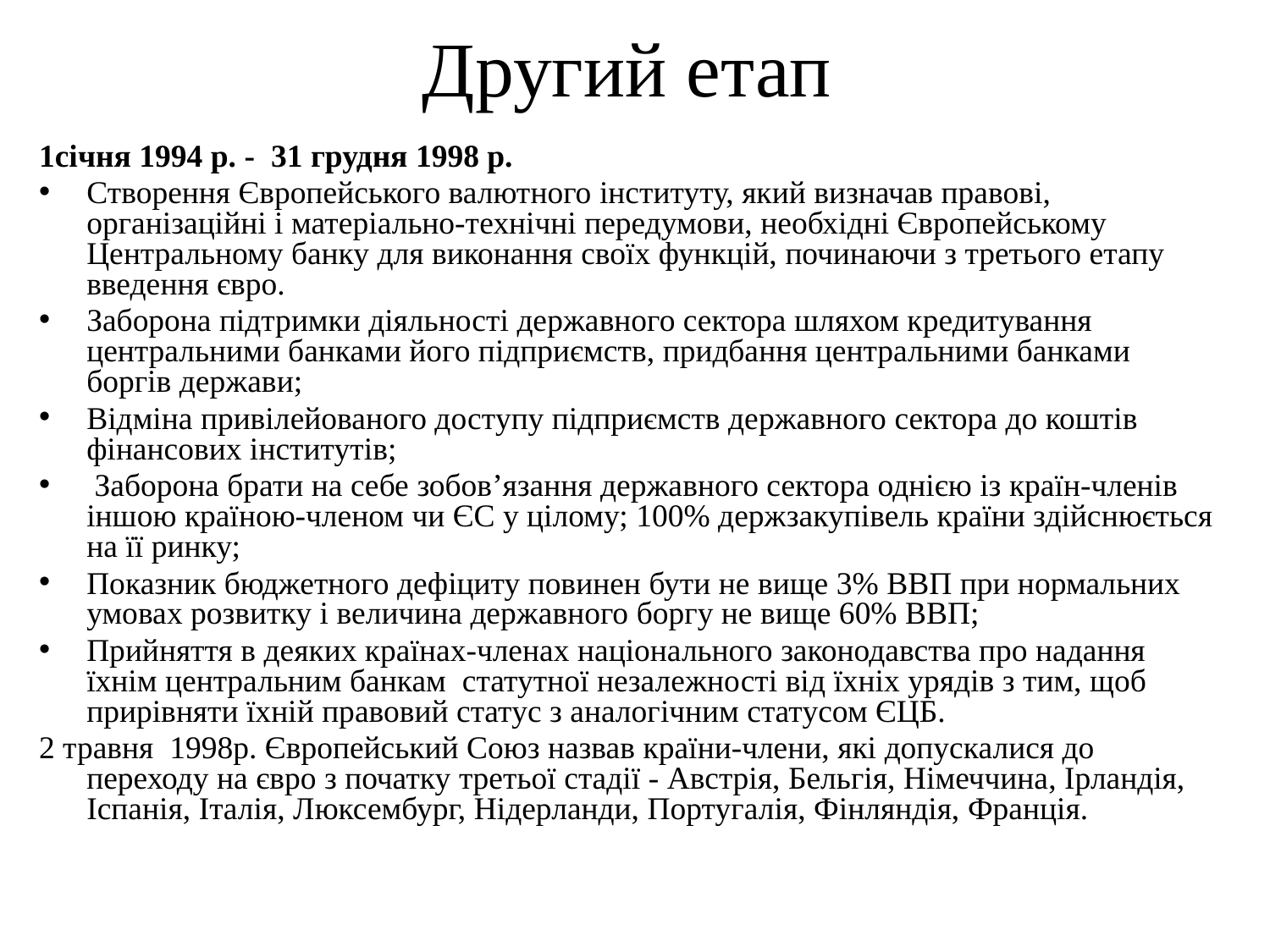

Другий етап
1січня 1994 р. -  31 грудня 1998 р.
Створення Європейського валютного інституту, який визначав правові, організаційні і матеріально-технічні передумови, необхідні Європейському Центральному банку для виконання своїх функцій, починаючи з третього етапу введення євро.
Заборона підтримки діяльності державного сектора шляхом кредитування центральними банками його підприємств, придбання центральними банками боргів держави;
Відміна привілейованого доступу підприємств державного сектора до коштів фінансових інститутів;
 Заборона брати на себе зобов’язання державного сектора однією із країн-членів іншою країною-членом чи ЄС у цілому; 100% держзакупівель країни здійснюється на її ринку;
Показник бюджетного дефіциту повинен бути не вище 3% ВВП при нормальних умовах розвитку і величина державного боргу не вище 60% ВВП;
Прийняття в деяких країнах-членах національного законодавства про надання їхнім центральним банкам  статутної незалежності від їхніх урядів з тим, щоб прирівняти їхній правовий статус з аналогічним статусом ЄЦБ.
2 травня  1998р. Європейський Союз назвав країни-члени, які допускалися до переходу на євро з початку третьої стадії - Австрія, Бельгія, Німеччина, Ірландія, Іспанія, Італія, Люксембург, Нідерланди, Португалія, Фінляндія, Франція.